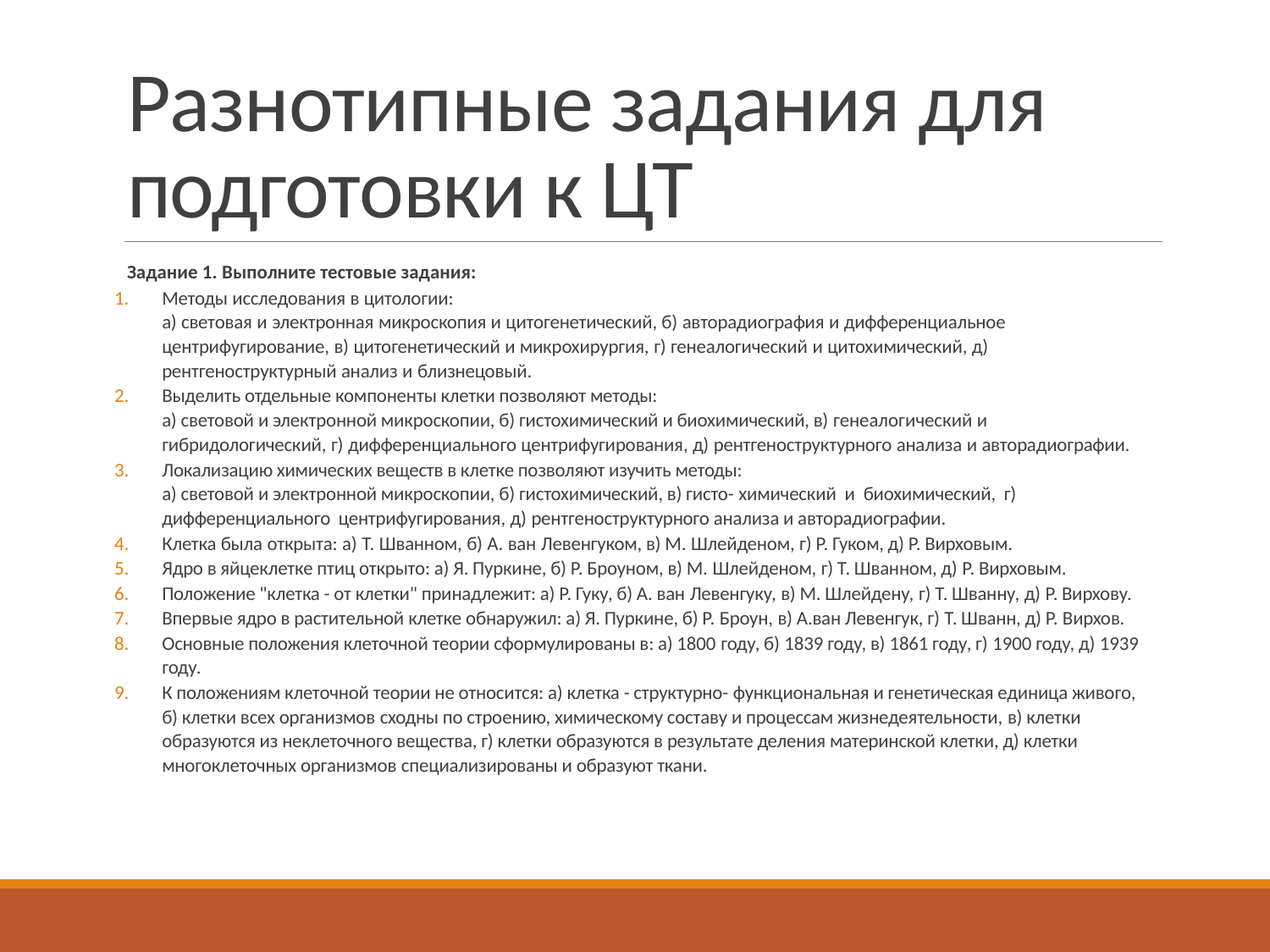

# Разнотипные задания для подготовки к ЦТ
Задание 1. Выполните тестовые задания:
Методы исследования в цитологии:
а) световая и электронная микроскопия и цитогенетический, б) авторадиография и дифференциальное центрифугирование, в) цитогенетический и микрохирургия, г) генеалогический и цитохимический, д) рентгеноструктурный анализ и близнецовый.
Выделить отдельные компоненты клетки позволяют методы:
а) световой и электронной микроскопии, б) гистохимический и биохимический, в) генеалогический и гибридологический, г) дифференциального центрифугирования, д) рентгеноструктурного анализа и авторадиографии.
Локализацию химических веществ в клетке позволяют изучить методы:
а) световой и электронной микроскопии, б) гистохимический, в) гисто- химический и биохимический, г) дифференциального центрифугирования, д) рентгеноструктурного анализа и авторадиографии.
Клетка была открыта: а) Т. Шванном, б) А. ван Левенгуком, в) М. Шлейденом, г) Р. Гуком, д) Р. Вирховым.
Ядро в яйцеклетке птиц открыто: а) Я. Пуркине, б) Р. Броуном, в) М. Шлейденом, г) Т. Шванном, д) Р. Вирховым.
Положение "клетка - от клетки" принадлежит: а) Р. Гуку, б) А. ван Левенгуку, в) М. Шлейдену, г) Т. Шванну, д) Р. Вирхову.
Впервые ядро в растительной клетке обнаружил: а) Я. Пуркине, б) Р. Броун, в) А.ван Левенгук, г) Т. Шванн, д) Р. Вирхов.
Основные положения клеточной теории сформулированы в: а) 1800 году, б) 1839 году, в) 1861 году, г) 1900 году, д) 1939 году.
К положениям клеточной теории не относится: а) клетка - структурно- функциональная и генетическая единица живого, б) клетки всех организмов сходны по строению, химическому составу и процессам жизнедеятельности, в) клетки образуются из неклеточного вещества, г) клетки образуются в результате деления материнской клетки, д) клетки многоклеточных организмов специализированы и образуют ткани.